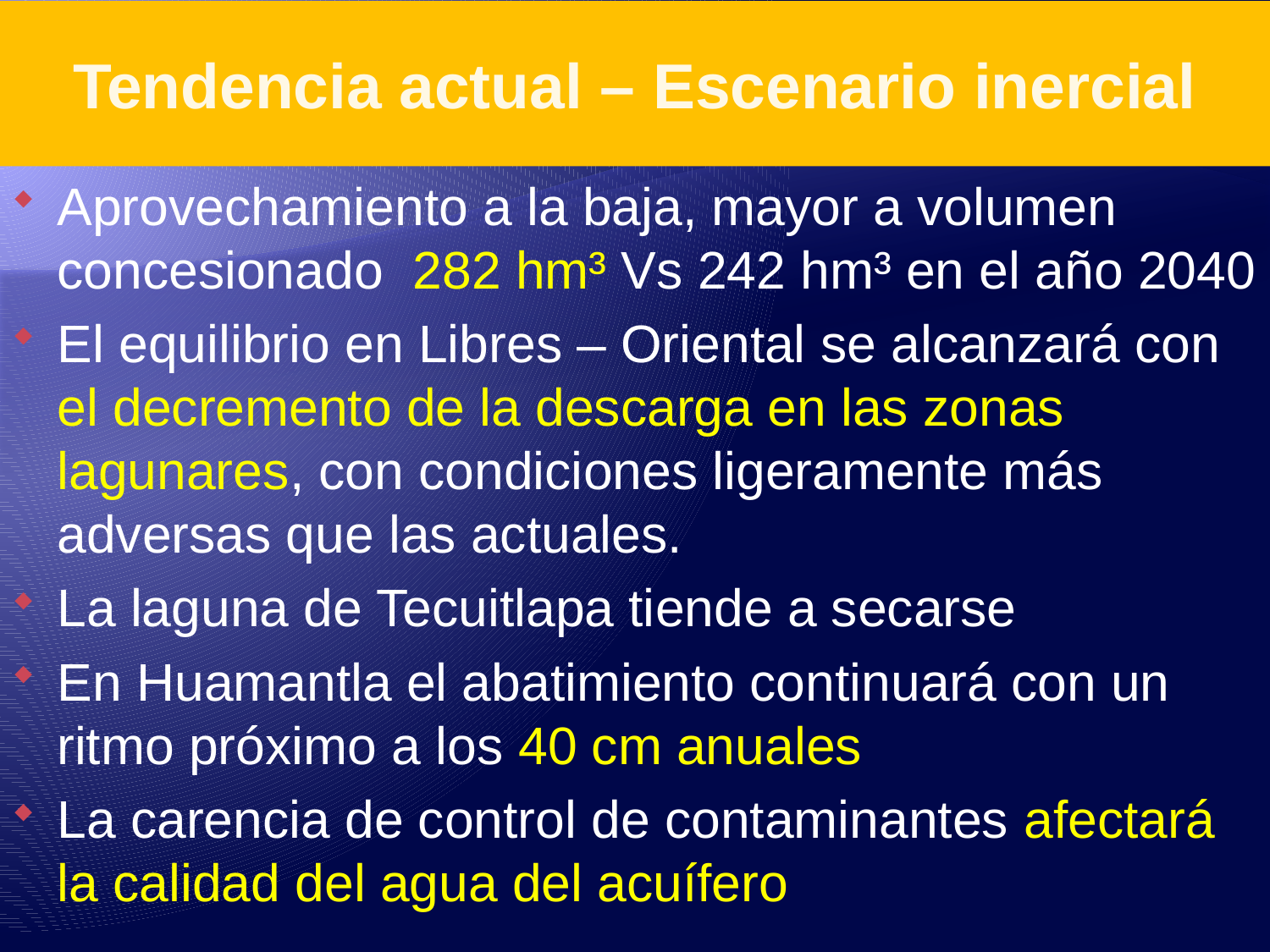

# Tendencia actual – Escenario inercial
Aprovechamiento a la baja, mayor a volumen concesionado  282 hm³ Vs 242 hm³ en el año 2040
El equilibrio en Libres – Oriental se alcanzará con el decremento de la descarga en las zonas lagunares, con condiciones ligeramente más adversas que las actuales.
La laguna de Tecuitlapa tiende a secarse
En Huamantla el abatimiento continuará con un ritmo próximo a los 40 cm anuales
La carencia de control de contaminantes afectará la calidad del agua del acuífero